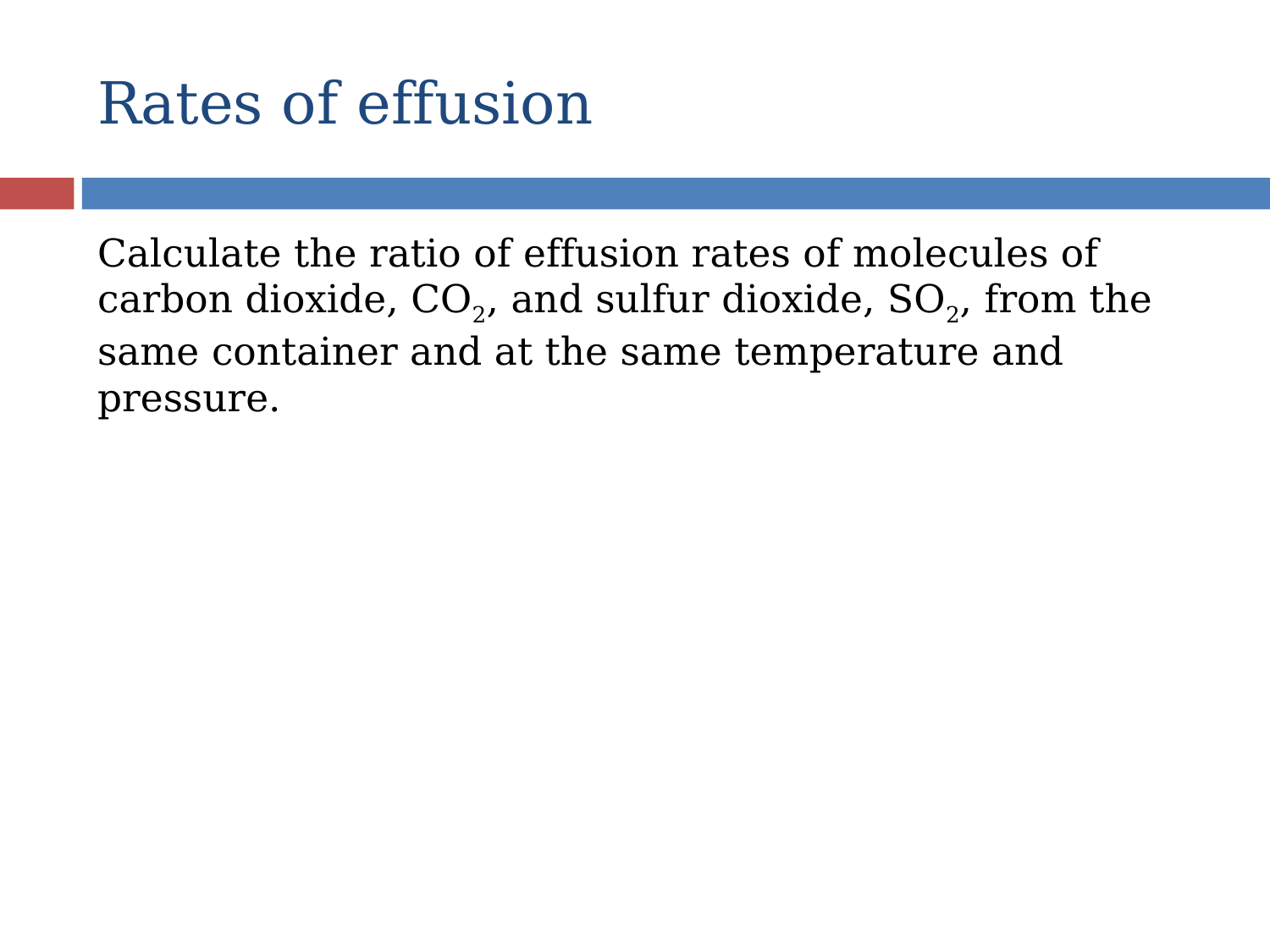

# Rates of effusion
Calculate the ratio of effusion rates of molecules of carbon dioxide, CO2, and sulfur dioxide, SO2, from the same container and at the same temperature and pressure.